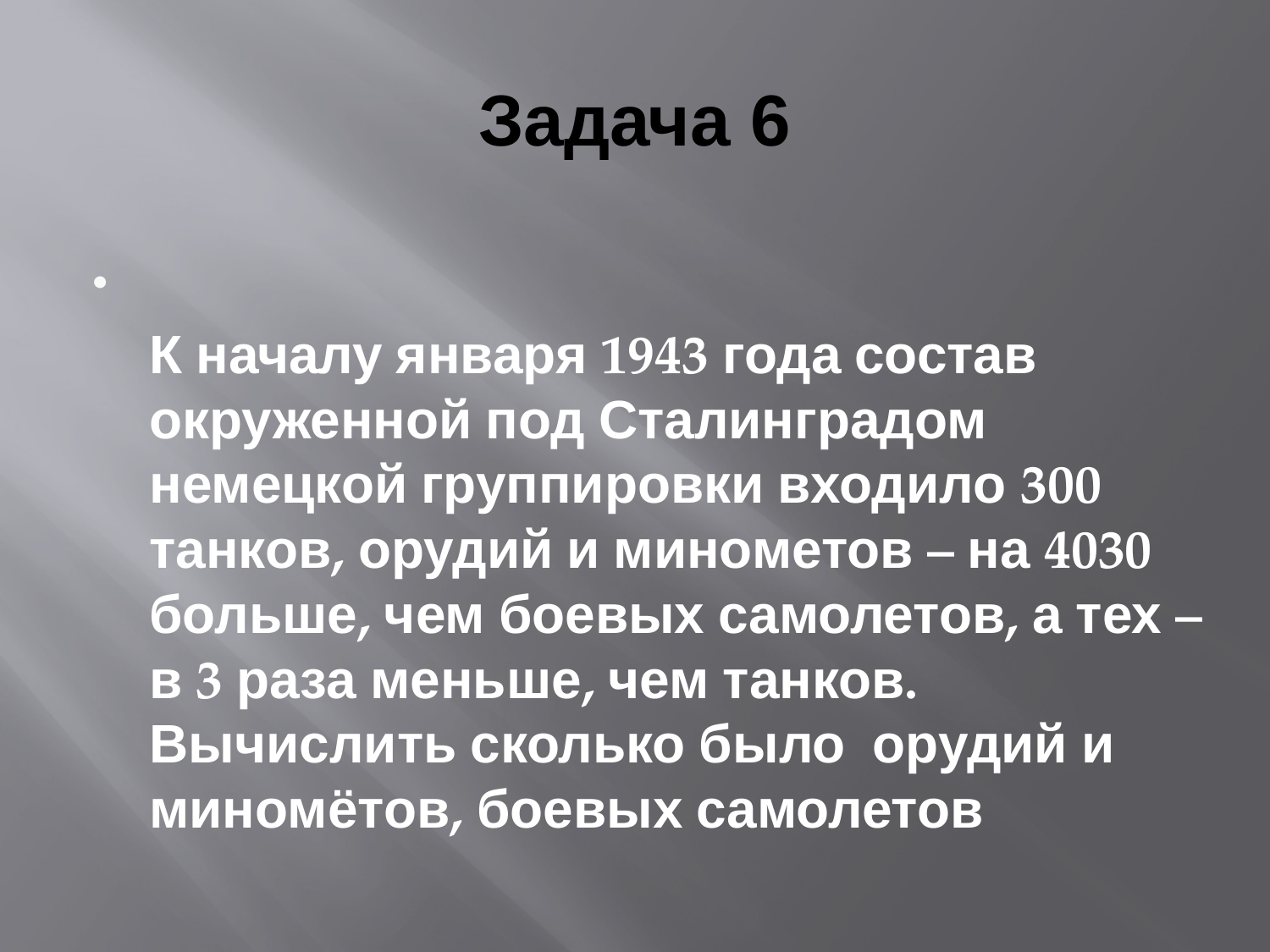

# Задача 6

К началу января 1943 года состав окруженной под Сталинградом немецкой группировки входило 300 танков, орудий и минометов – на 4030 больше, чем боевых самолетов, а тех – в 3 раза меньше, чем танков. Вычислить сколько было  орудий и миномётов, боевых самолетов